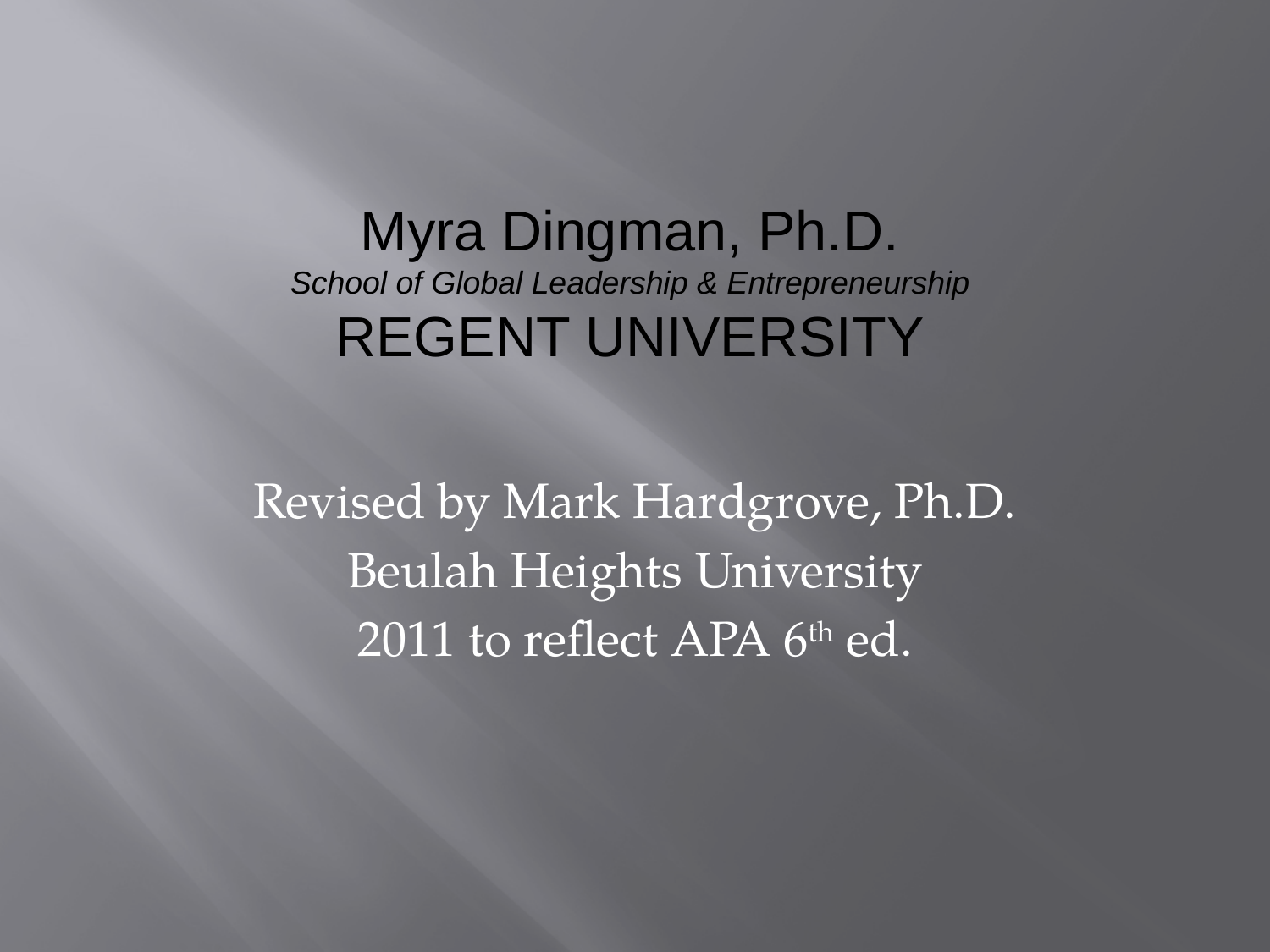

# Myra Dingman, Ph.D. School of Global Leadership & Entrepreneurship REGENT UNIVERSITY
Revised by Mark Hardgrove, Ph.D.
Beulah Heights University
2011 to reflect APA 6th ed.